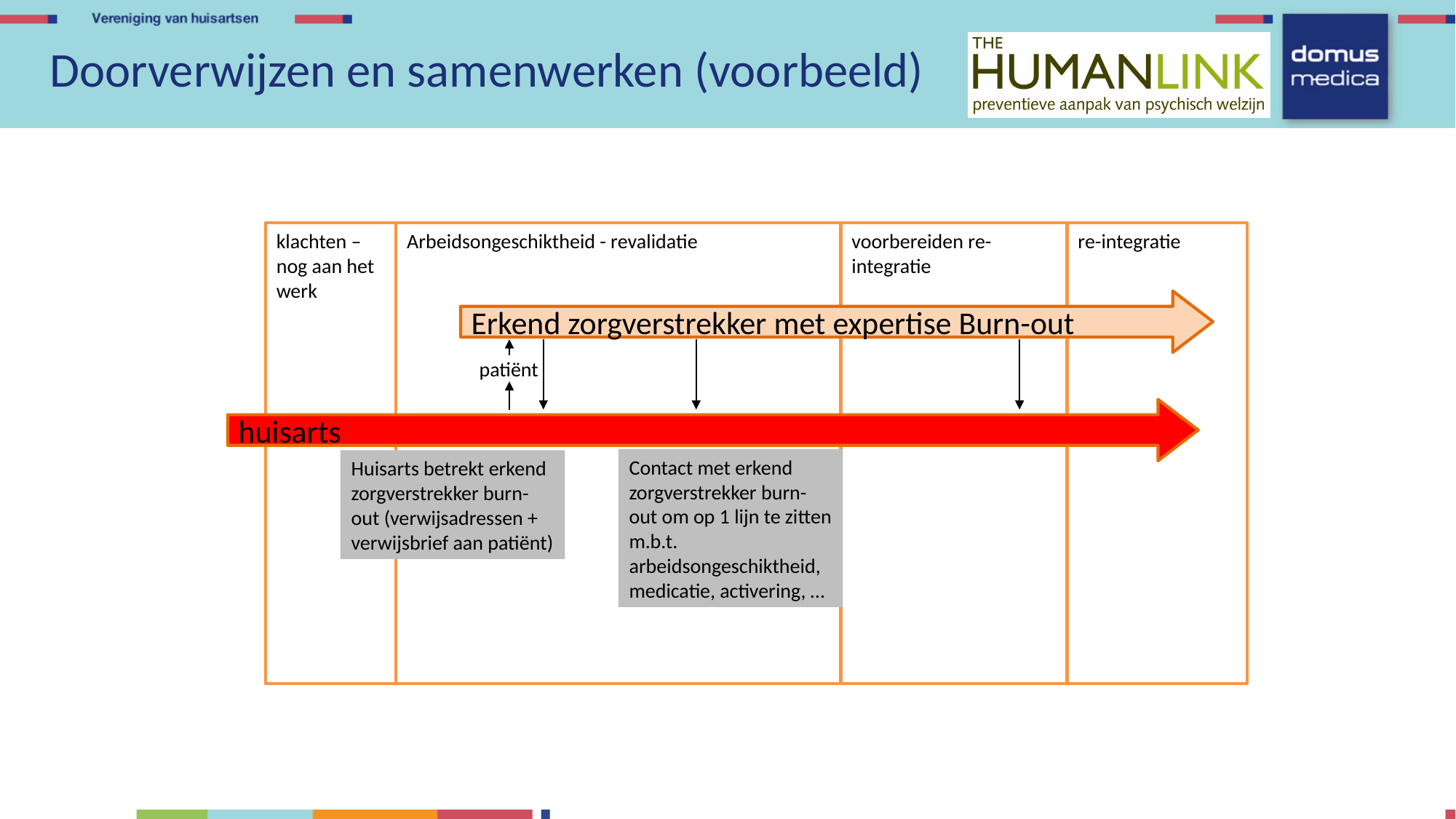

# Doorverwijzen en samenwerken (voorbeeld)
Arbeidsongeschiktheid - revalidatie
voorbereiden re-integratie
re-integratie
klachten – nog aan het werk
Erkend zorgverstrekker met expertise Burn-out
patiënt
huisarts
Contact met erkend zorgverstrekker burn-out om op 1 lijn te zitten m.b.t. arbeidsongeschiktheid, medicatie, activering, …
Huisarts betrekt erkend zorgverstrekker burn-out (verwijsadressen + verwijsbrief aan patiënt)